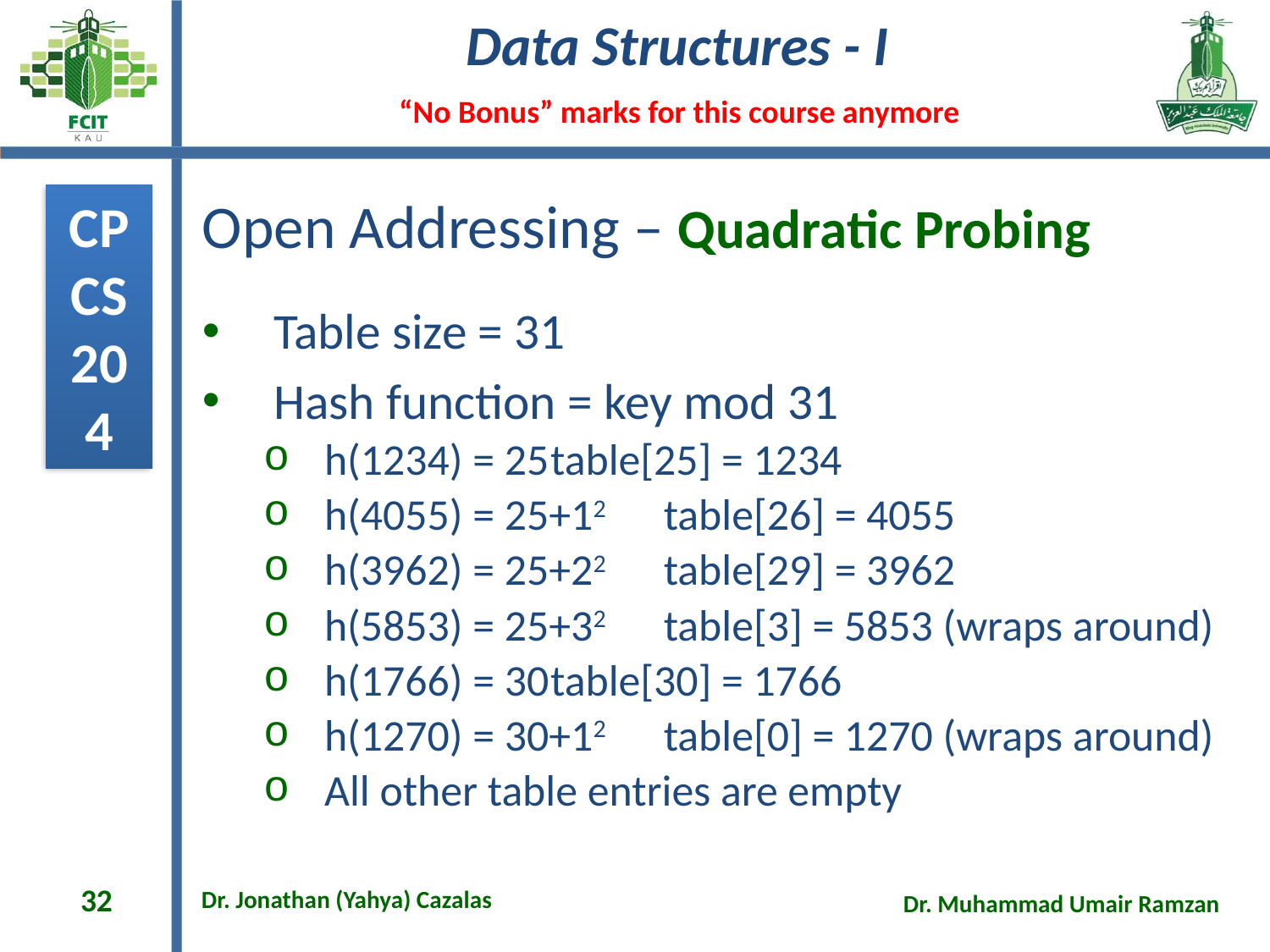

# Open Addressing – Quadratic Probing
Table size = 31
Hash function = key mod 31
h(1234) = 25	table[25] = 1234
h(4055) = 25+12	table[26] = 4055
h(3962) = 25+22	table[29] = 3962
h(5853) = 25+32	table[3] = 5853 (wraps around)
h(1766) = 30	table[30] = 1766
h(1270) = 30+12	table[0] = 1270 (wraps around)
All other table entries are empty
32